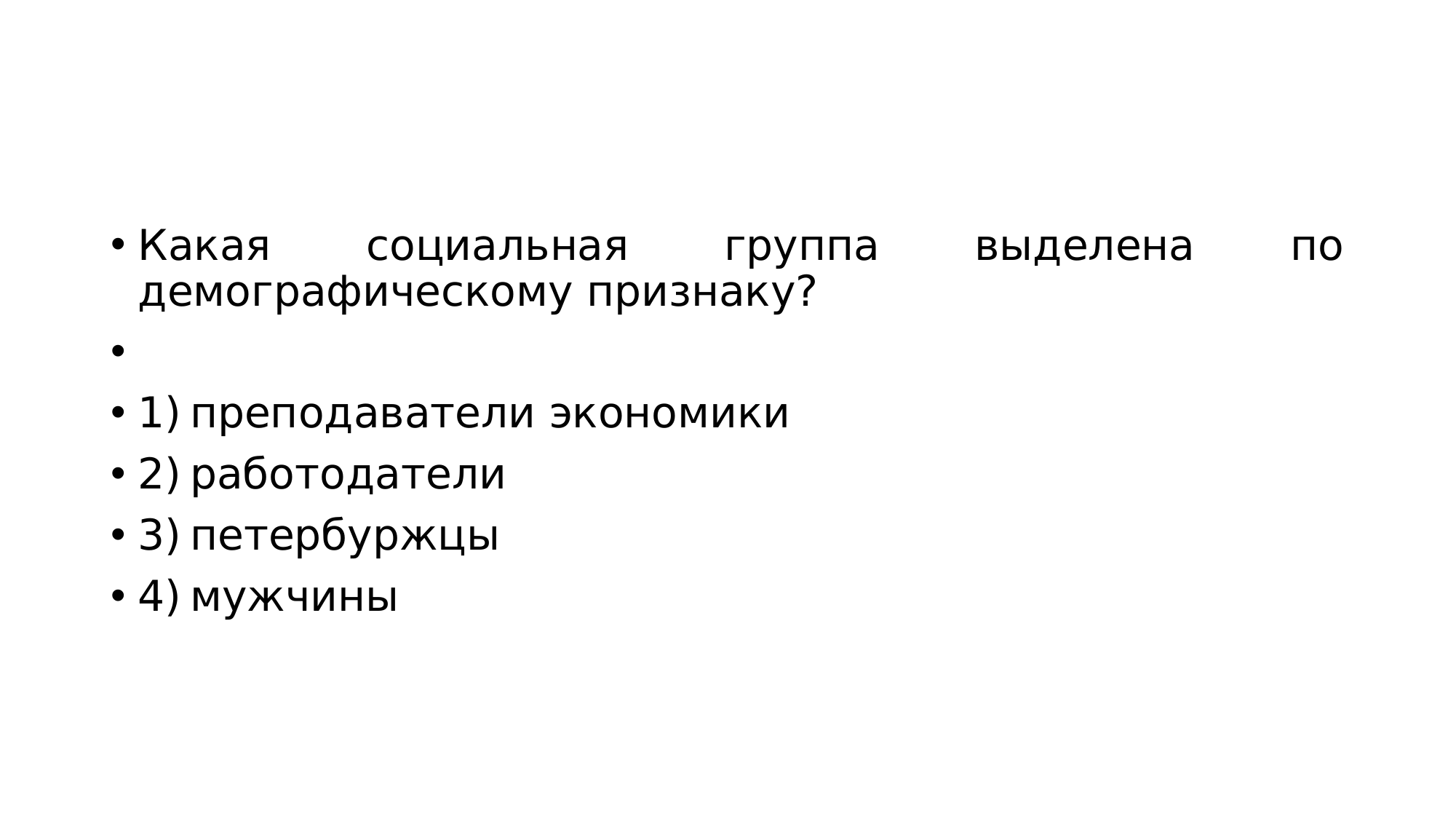

#
Какая социальная группа выделена по демографическому признаку?

1) преподаватели экономики
2) работодатели
3) петербуржцы
4) мужчины